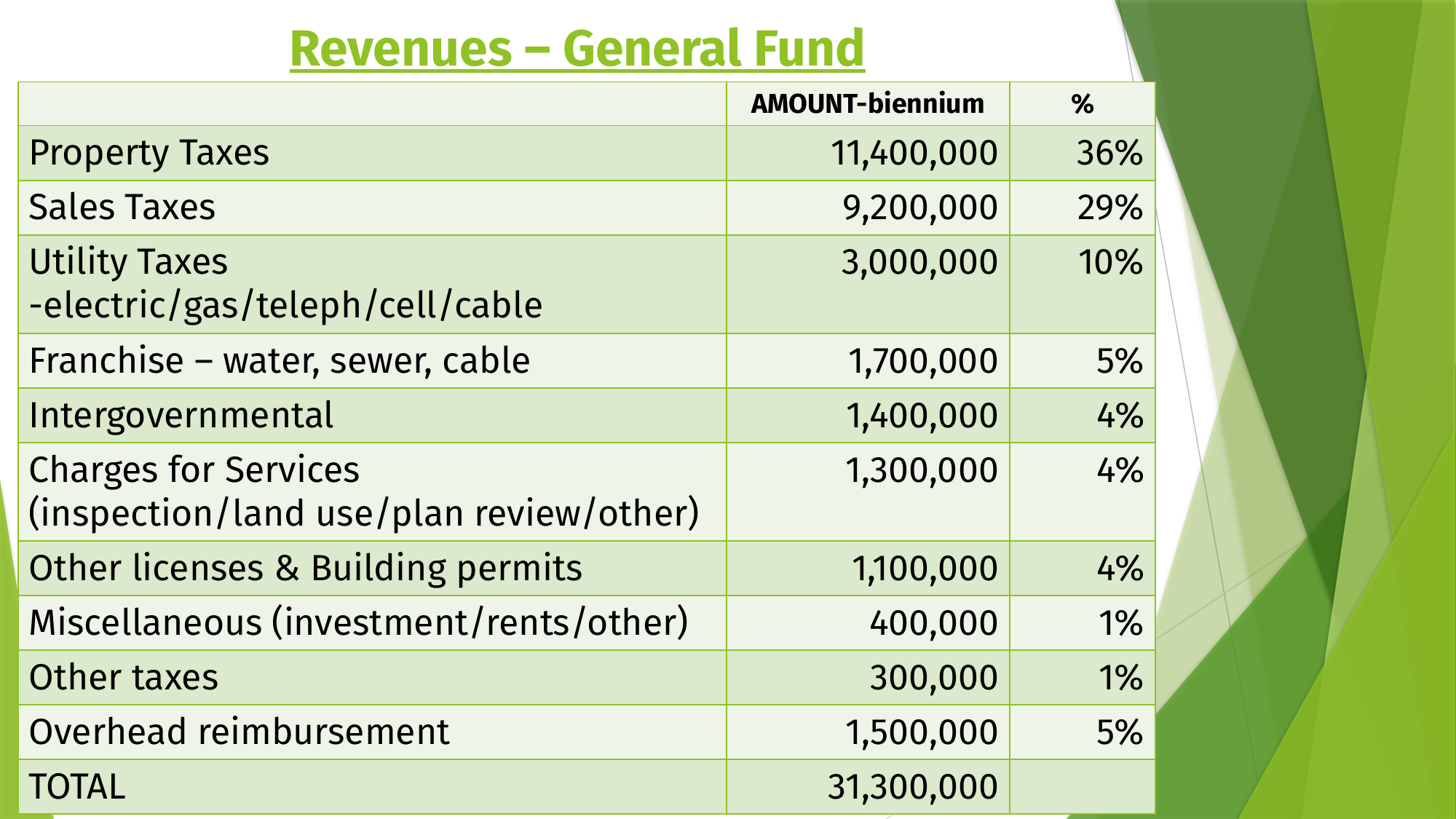

# Revenues – General Fund
|  | AMOUNT-biennium | % |
| --- | --- | --- |
| Property Taxes | 11,400,000 | 36% |
| Sales Taxes | 9,200,000 | 29% |
| Utility Taxes -electric/gas/teleph/cell/cable | 3,000,000 | 10% |
| Franchise – water, sewer, cable | 1,700,000 | 5% |
| Intergovernmental | 1,400,000 | 4% |
| Charges for Services (inspection/land use/plan review/other) | 1,300,000 | 4% |
| Other licenses & Building permits | 1,100,000 | 4% |
| Miscellaneous (investment/rents/other) | 400,000 | 1% |
| Other taxes | 300,000 | 1% |
| Overhead reimbursement | 1,500,000 | 5% |
| TOTAL | 31,300,000 |  |